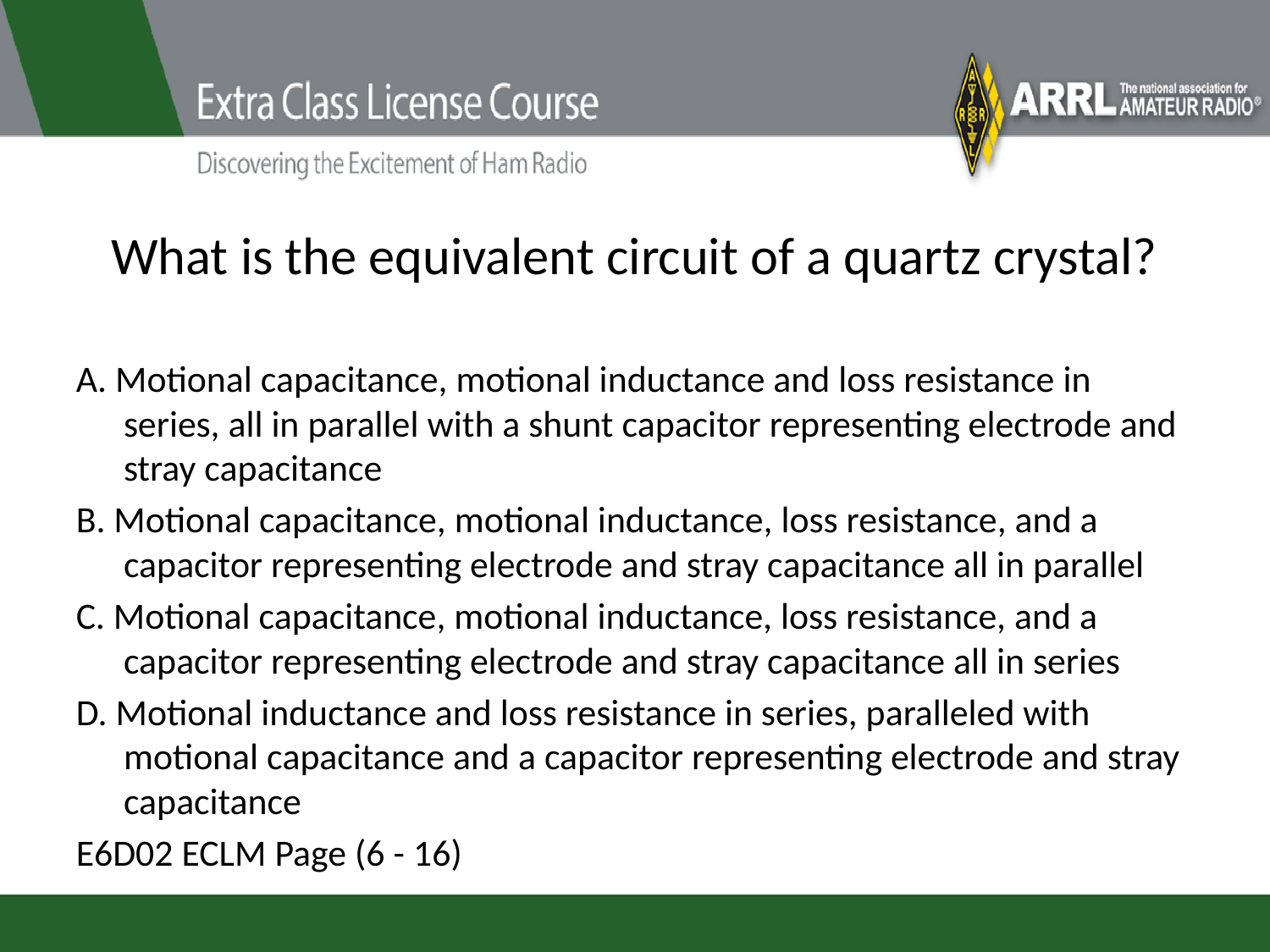

# What is the equivalent circuit of a quartz crystal?
A. Motional capacitance, motional inductance and loss resistance in series, all in parallel with a shunt capacitor representing electrode and stray capacitance
B. Motional capacitance, motional inductance, loss resistance, and a capacitor representing electrode and stray capacitance all in parallel
C. Motional capacitance, motional inductance, loss resistance, and a capacitor representing electrode and stray capacitance all in series
D. Motional inductance and loss resistance in series, paralleled with motional capacitance and a capacitor representing electrode and stray capacitance
E6D02 ECLM Page (6 - 16)